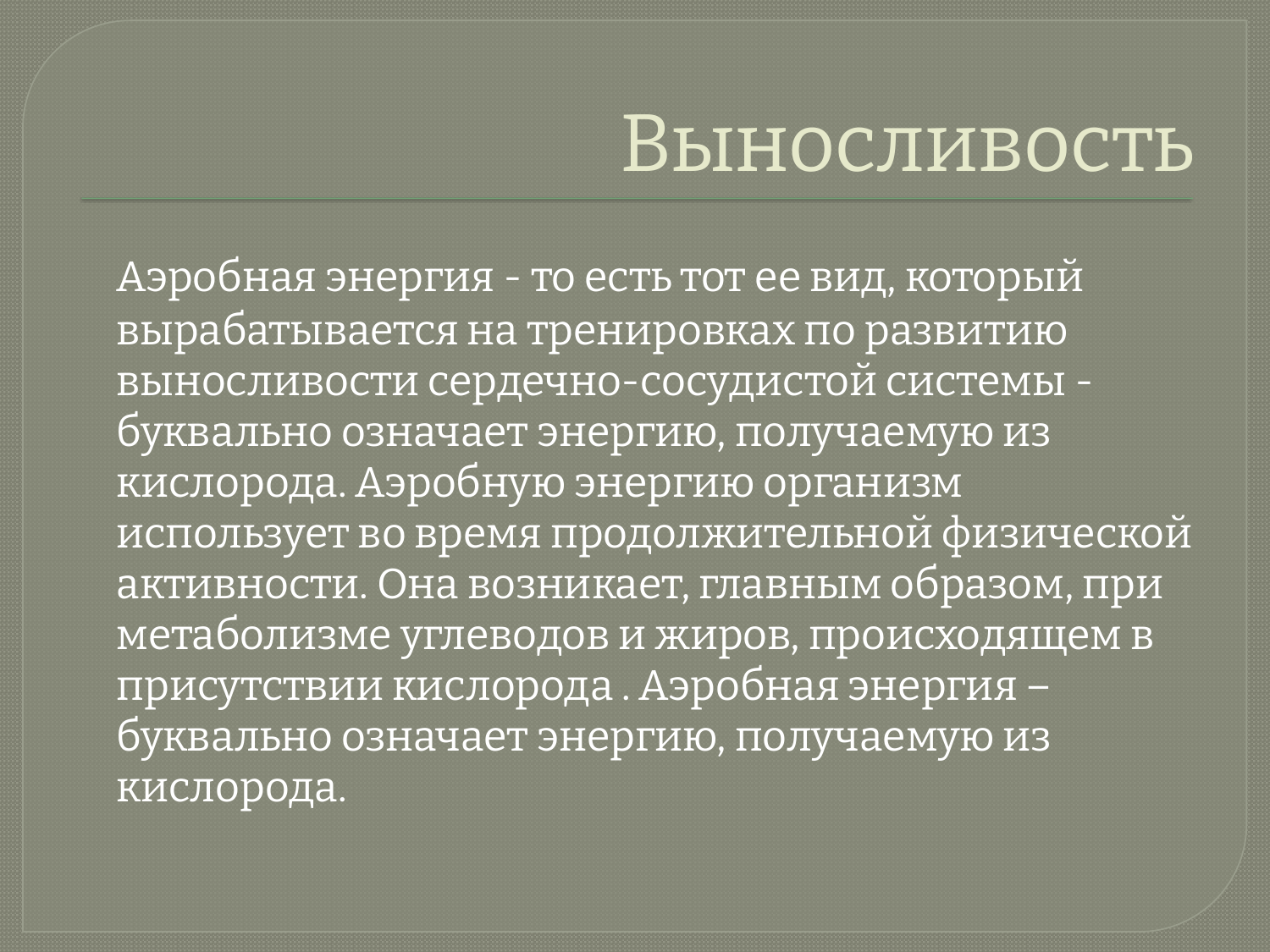

# Выносливость
	Аэробная энергия - то есть тот ее вид, который вырабатывается на тренировках по развитию выносливости сердечно-сосудистой системы - буквально означает энергию, получаемую из кислорода. Аэробную энергию организм использует во время продолжительной физической активности. Она возникает, главным образом, при метаболизме углеводов и жиров, происходящем в присутствии кислорода . Аэробная энергия – буквально означает энергию, получаемую из кислорода.